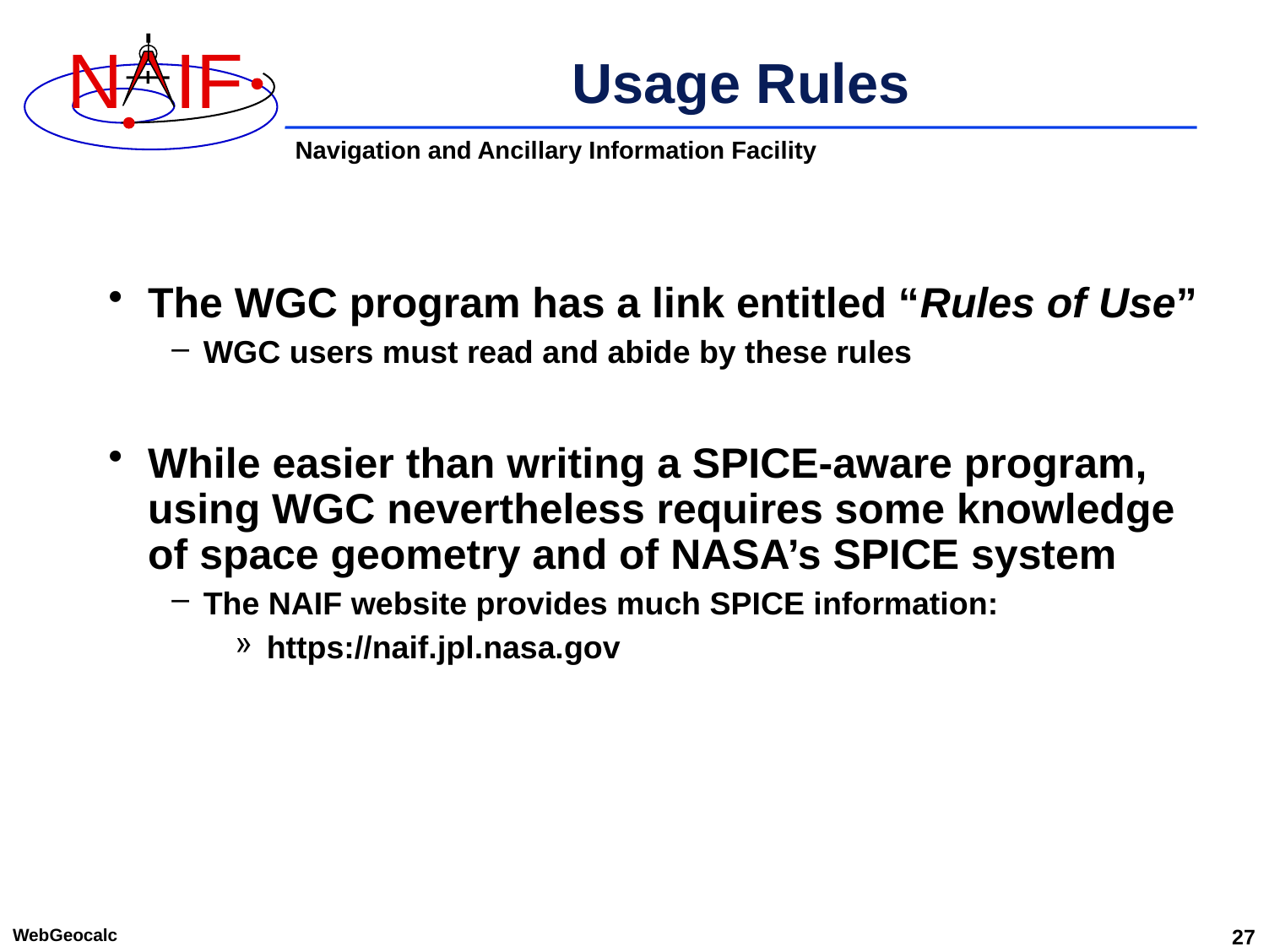

# Usage Rules
The WGC program has a link entitled “Rules of Use”
WGC users must read and abide by these rules

While easier than writing a SPICE-aware program, using WGC nevertheless requires some knowledge of space geometry and of NASA’s SPICE system
The NAIF website provides much SPICE information:
https://naif.jpl.nasa.gov
WebGeocalc
27